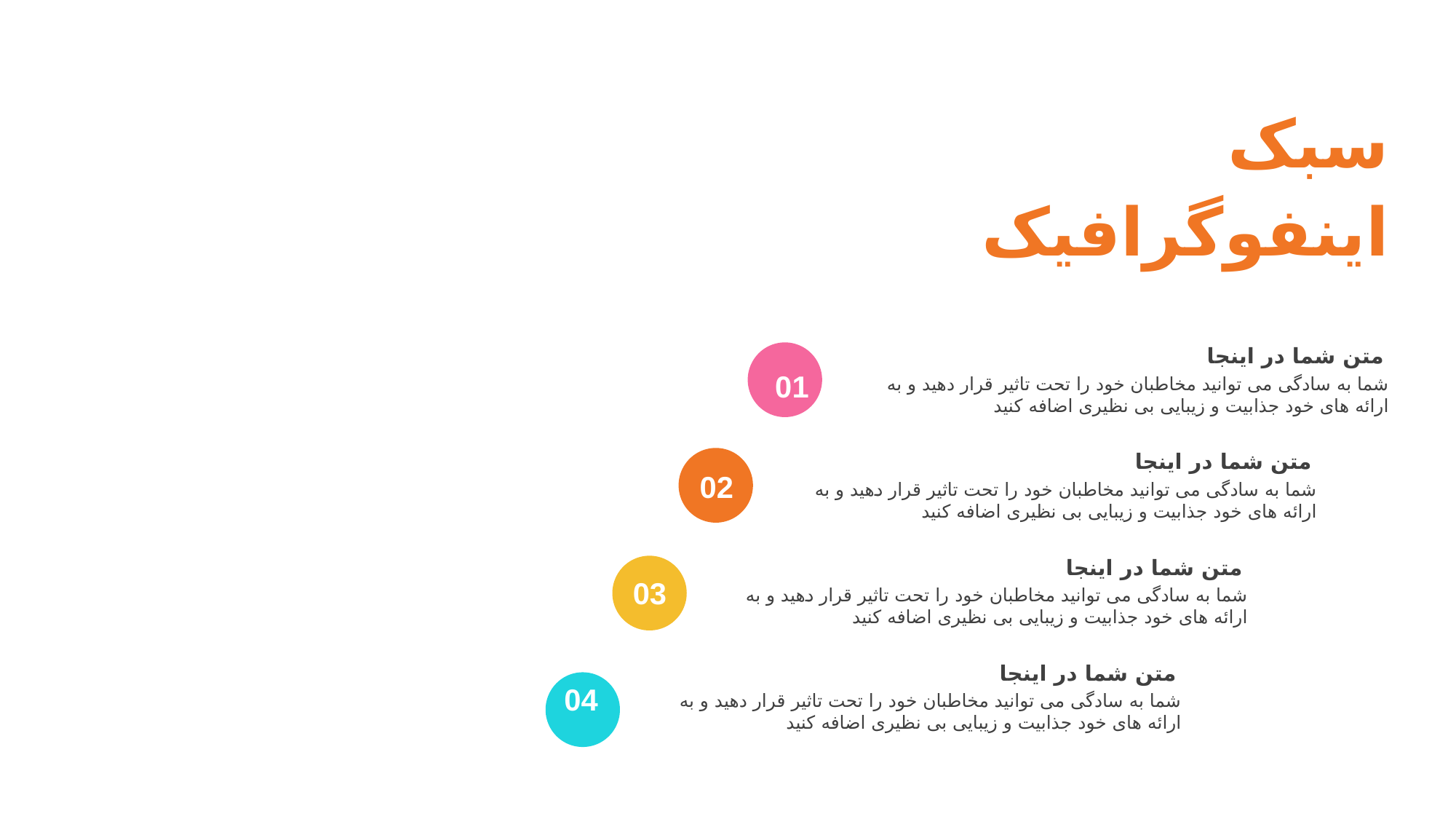

سبک اینفوگرافیک
متن شما در اینجا
شما به سادگی می توانید مخاطبان خود را تحت تاثیر قرار دهید و به ارائه های خود جذابیت و زیبایی بی نظیری اضافه کنید

01
متن شما در اینجا
شما به سادگی می توانید مخاطبان خود را تحت تاثیر قرار دهید و به ارائه های خود جذابیت و زیبایی بی نظیری اضافه کنید

02
همه اسلاید
متن قالب پاورپوینت
 قابل ویرایش
برای ارائه شما
متن شما در اینجا
شما به سادگی می توانید مخاطبان خود را تحت تاثیر قرار دهید و به ارائه های خود جذابیت و زیبایی بی نظیری اضافه کنید

03
متن شما در اینجا
شما به سادگی می توانید مخاطبان خود را تحت تاثیر قرار دهید و به ارائه های خود جذابیت و زیبایی بی نظیری اضافه کنید

04